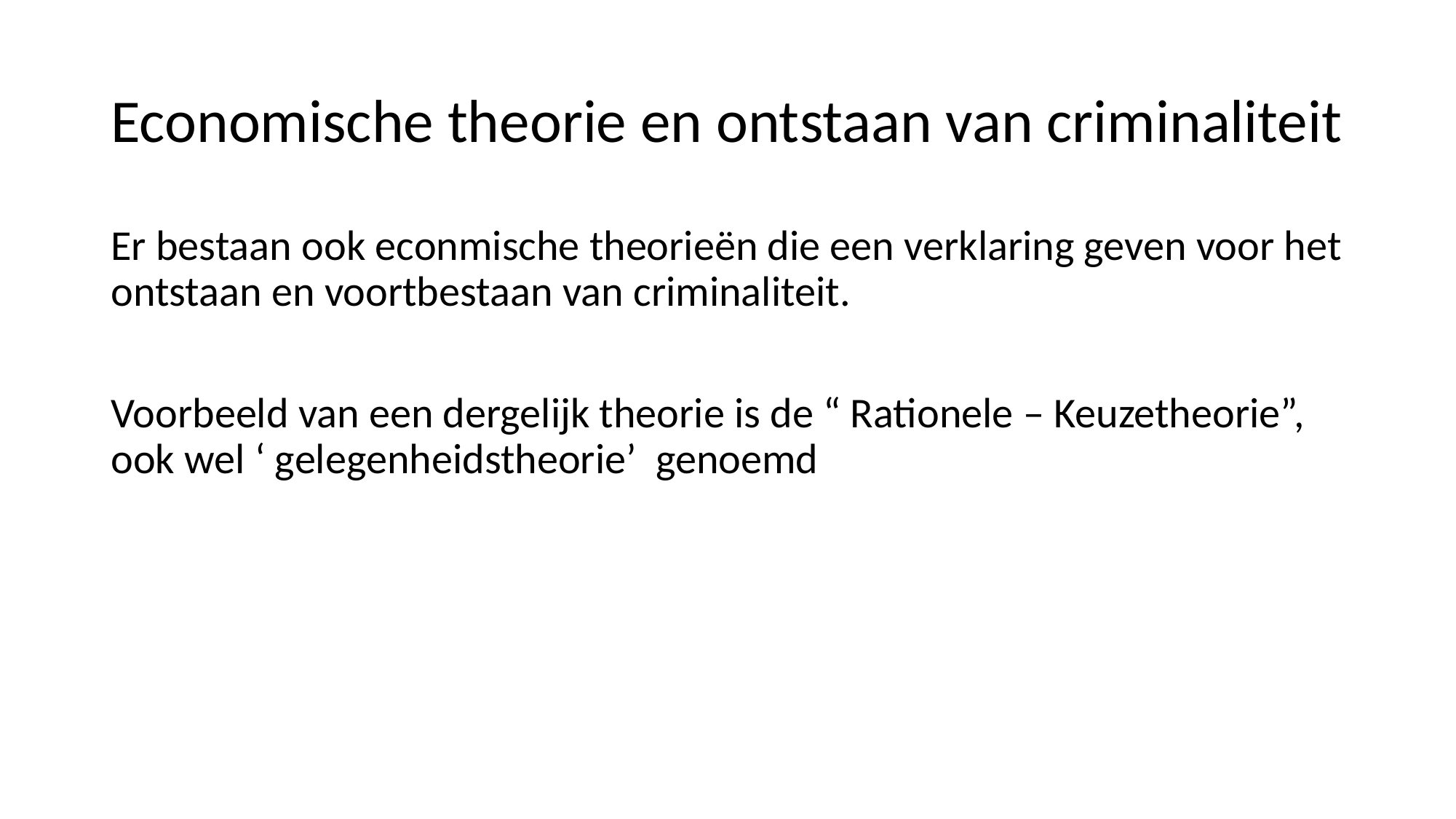

# Economische theorie en ontstaan van criminaliteit
Er bestaan ook econmische theorieën die een verklaring geven voor het ontstaan en voortbestaan van criminaliteit.

Voorbeeld van een dergelijk theorie is de “ Rationele – Keuzetheorie”, ook wel ‘ gelegenheidstheorie’  genoemd